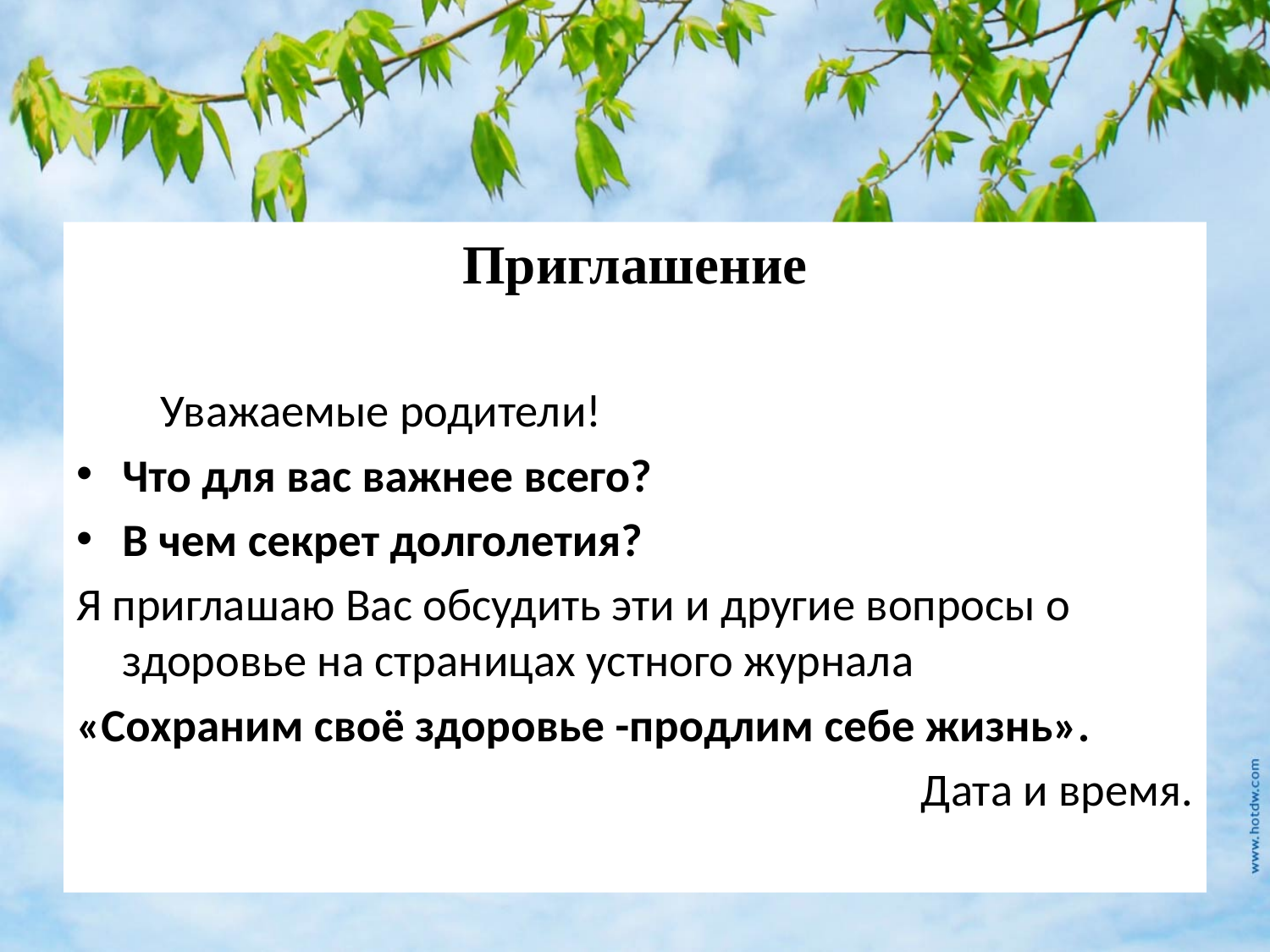

#
Приглашение

        Уважаемые родители!
Что для вас важнее всего?
В чем секрет долголетия?
Я приглашаю Вас обсудить эти и другие вопросы о здоровье на страницах устного журнала
«Сохраним своё здоровье -продлим себе жизнь».
Дата и время.